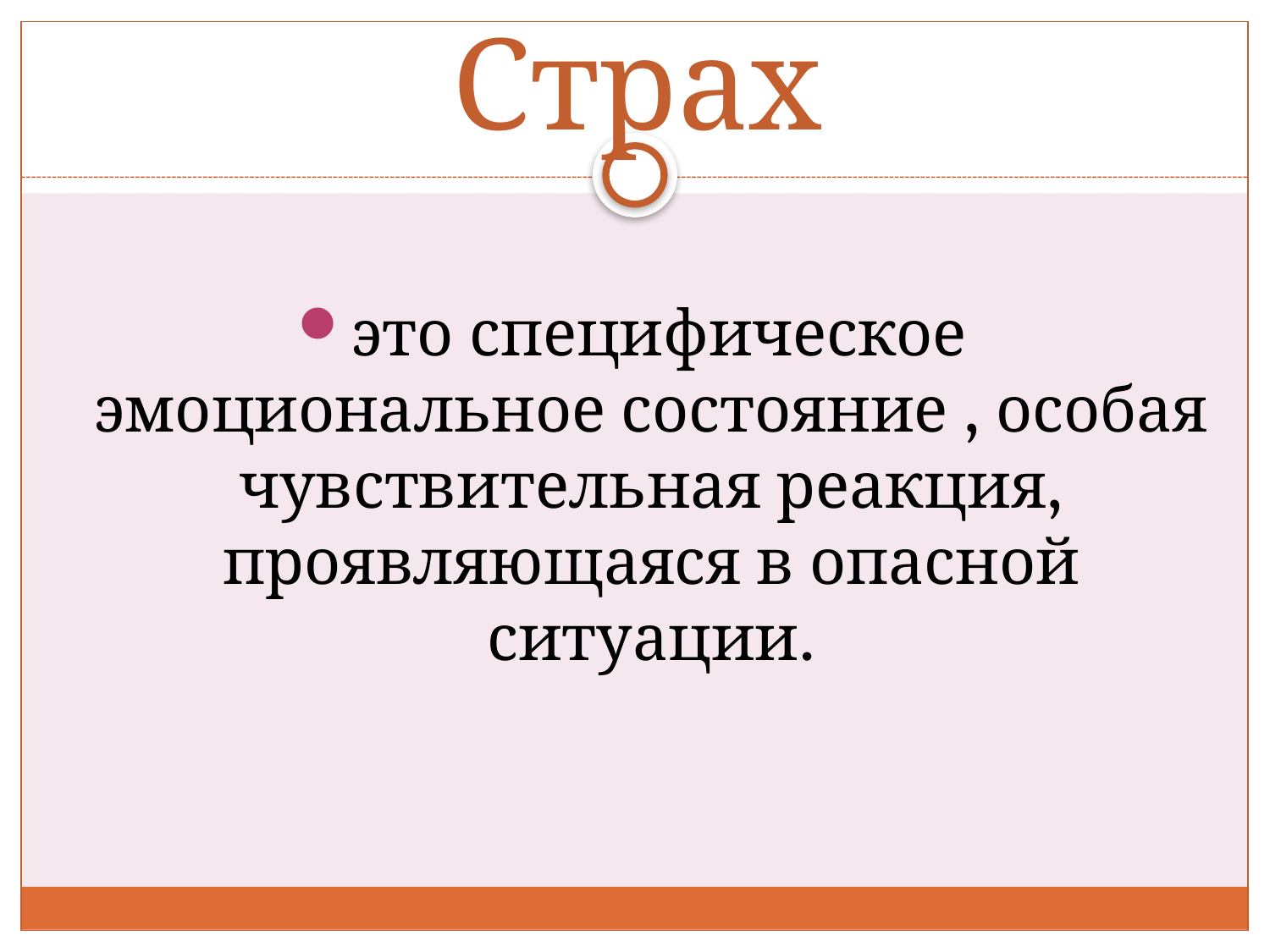

# Страх
это специфическое эмоциональное состояние , особая чувствительная реакция, проявляющаяся в опасной ситуации.